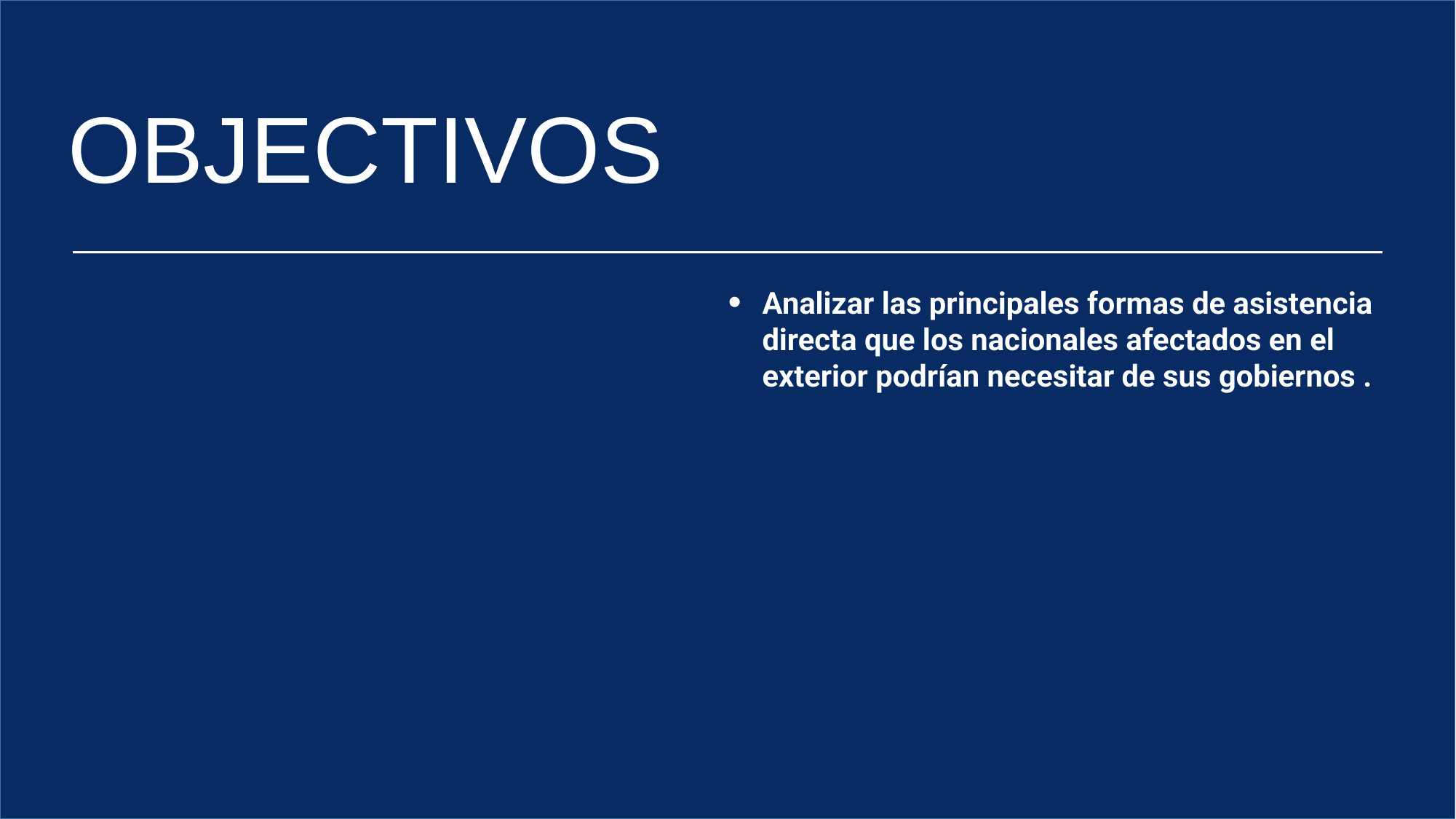

OBJECTIVOS
Analizar las principales formas de asistencia directa que los nacionales afectados en el exterior podrían necesitar de sus gobiernos .